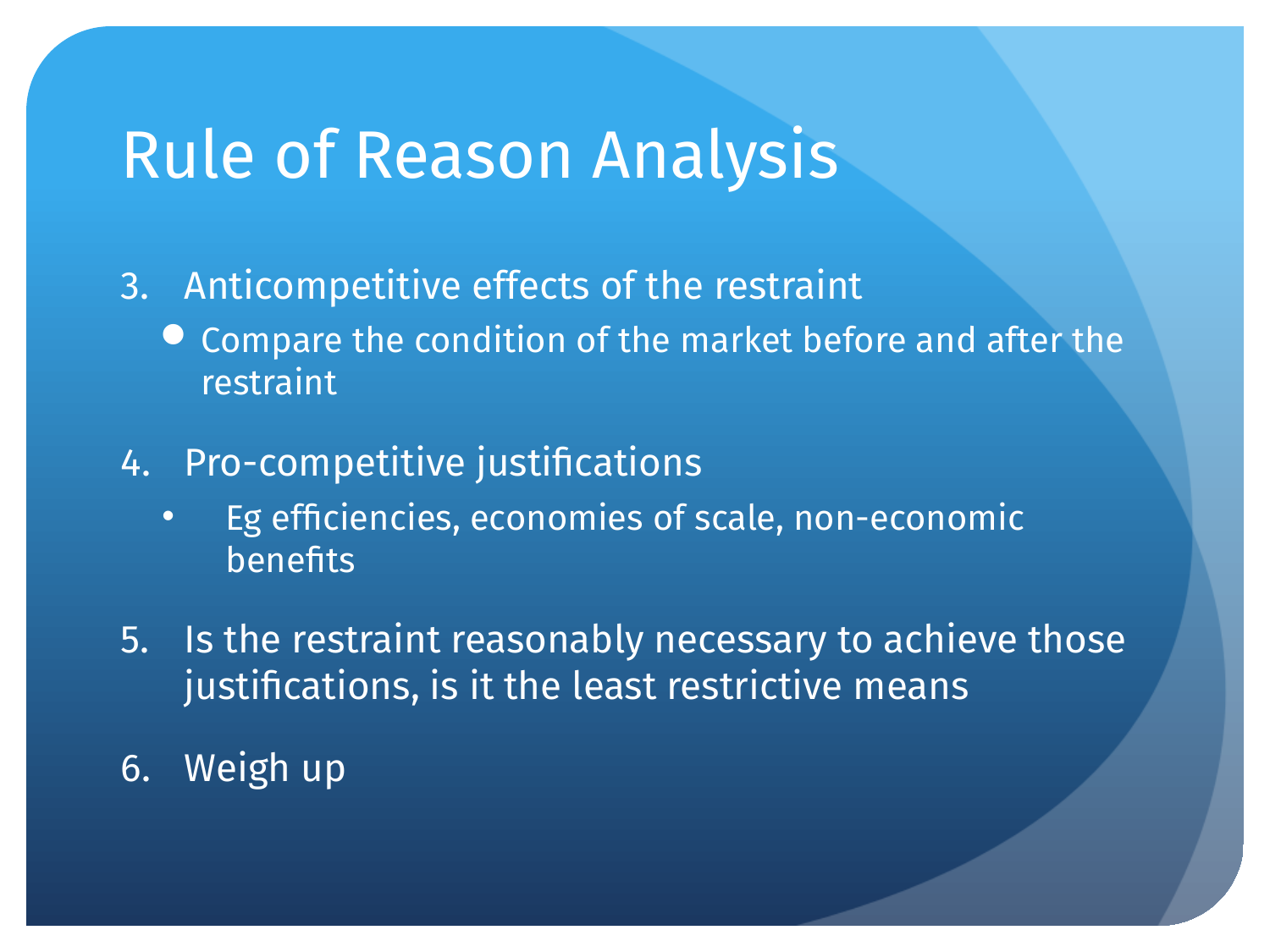

# Rule of Reason Analysis
Anticompetitive effects of the restraint
Compare the condition of the market before and after the restraint
Pro-competitive justifications
Eg efficiencies, economies of scale, non-economic benefits
Is the restraint reasonably necessary to achieve those justifications, is it the least restrictive means
Weigh up